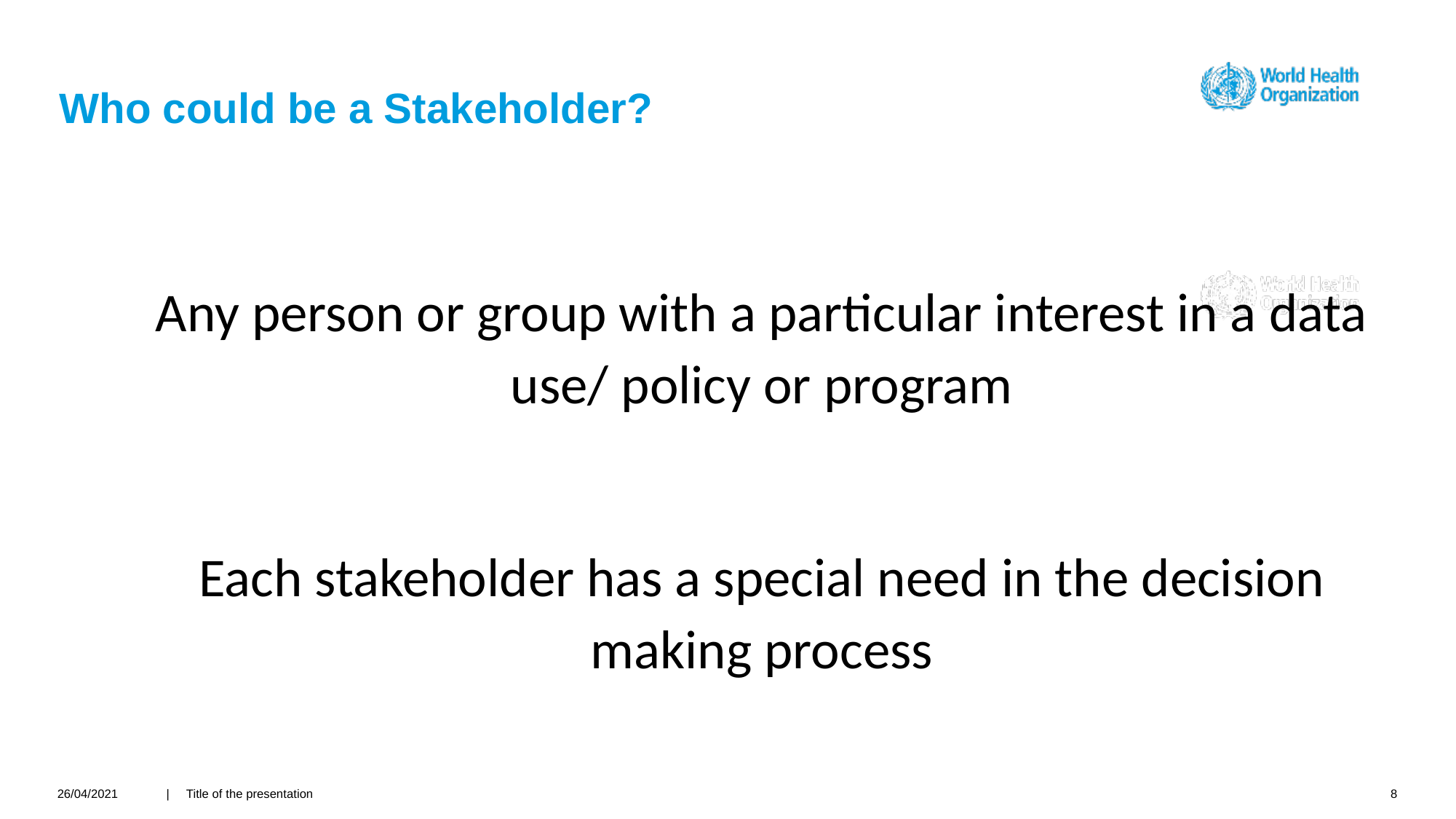

# Who could be a Stakeholder?

Any person or group with a particular interest in a data use/ policy or program

Each stakeholder has a special need in the decision making process

26/04/2021
|     Title of the presentation
8